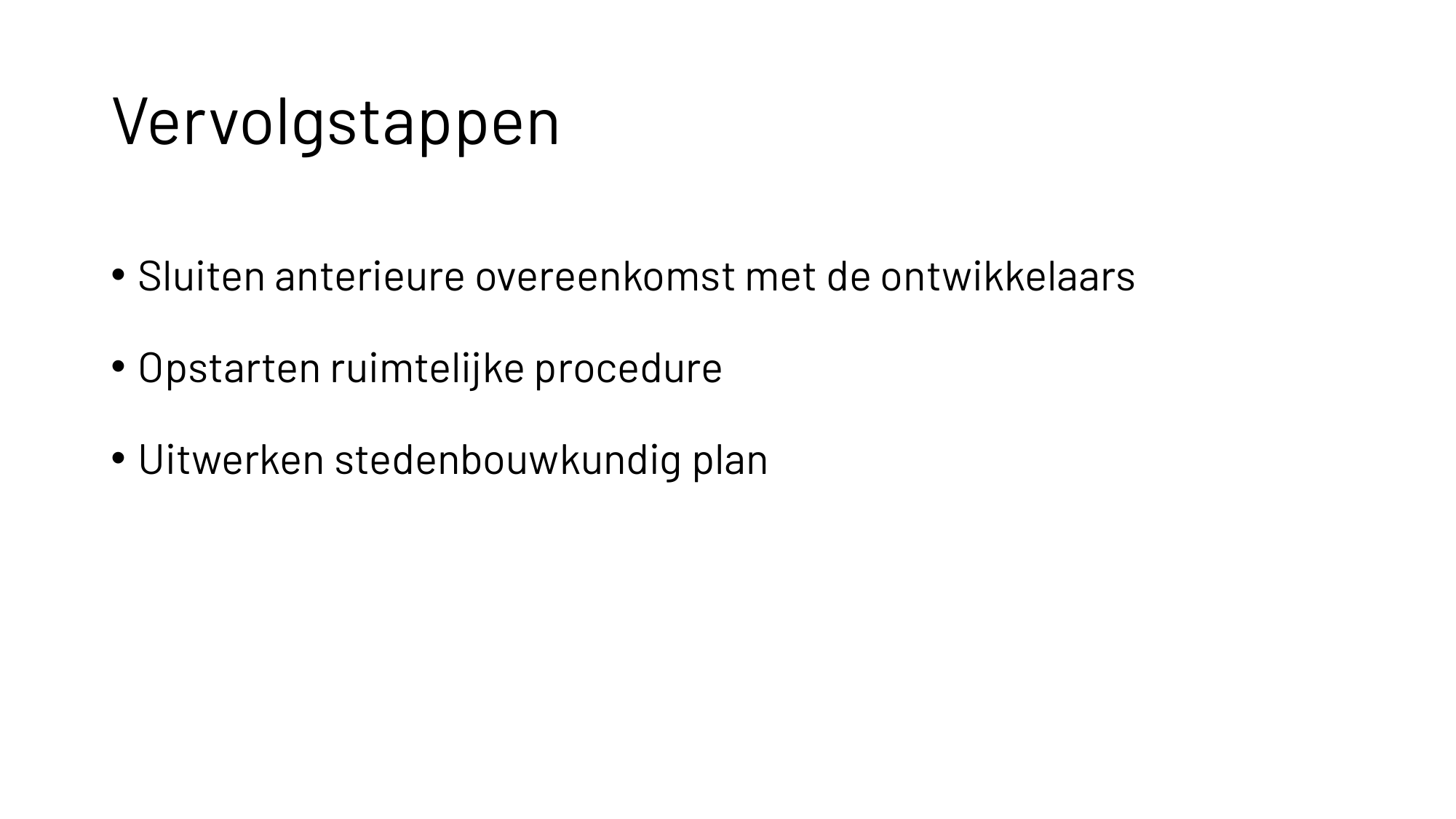

# Vervolgstappen
Sluiten anterieure overeenkomst met de ontwikkelaars
Opstarten ruimtelijke procedure
Uitwerken stedenbouwkundig plan